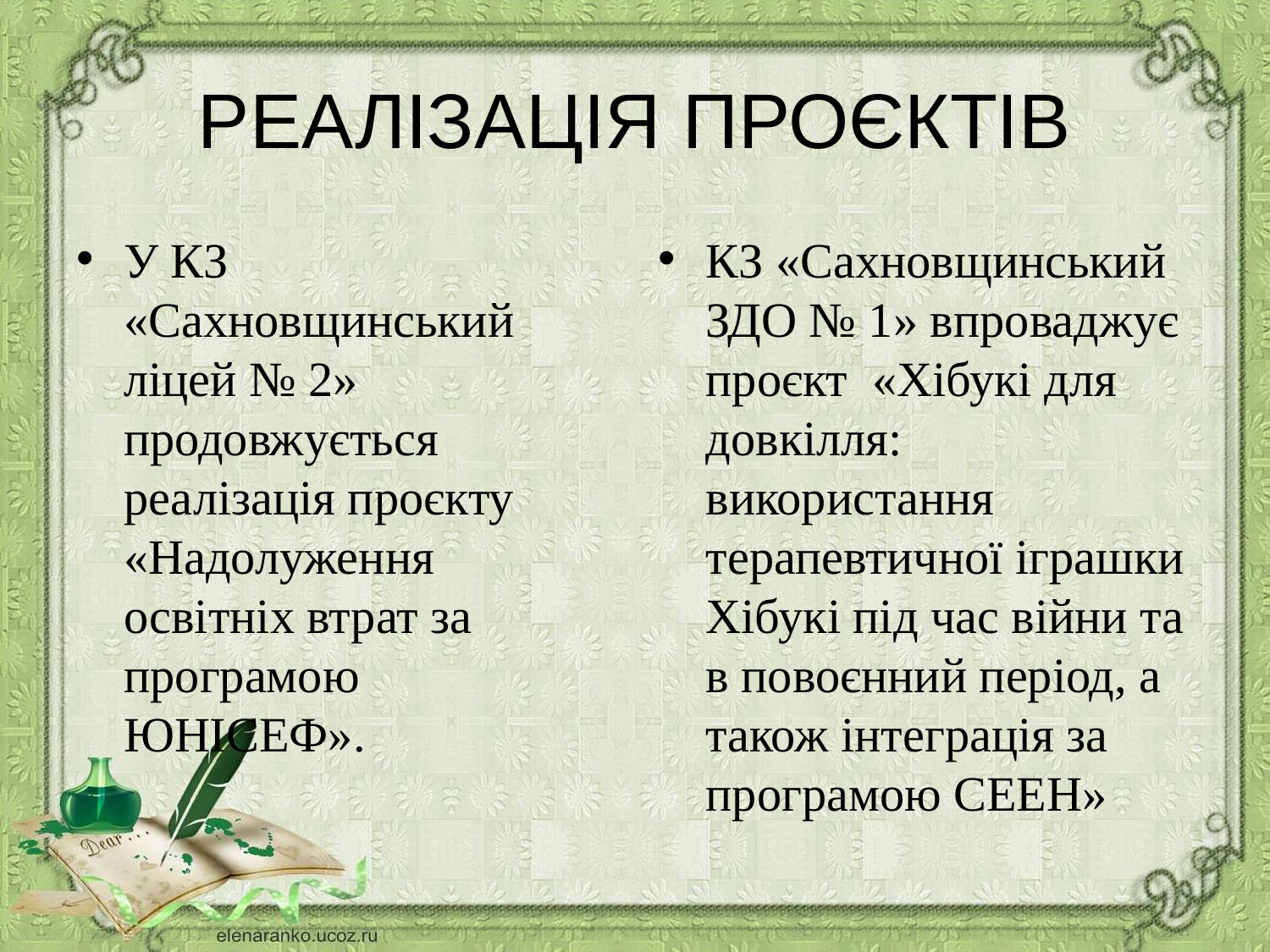

# РЕАЛІЗАЦІЯ ПРОЄКТІВ
У КЗ «Сахновщинський ліцей № 2» продовжується реалізація проєкту «Надолуження освітніх втрат за програмою ЮНІСЕФ».
КЗ «Сахновщинський ЗДО № 1» впроваджує проєкт  «Хібукі для довкілля: використання терапевтичної іграшки Хібукі під час війни та в повоєнний період, а також інтеграція за програмою СЕЕН»